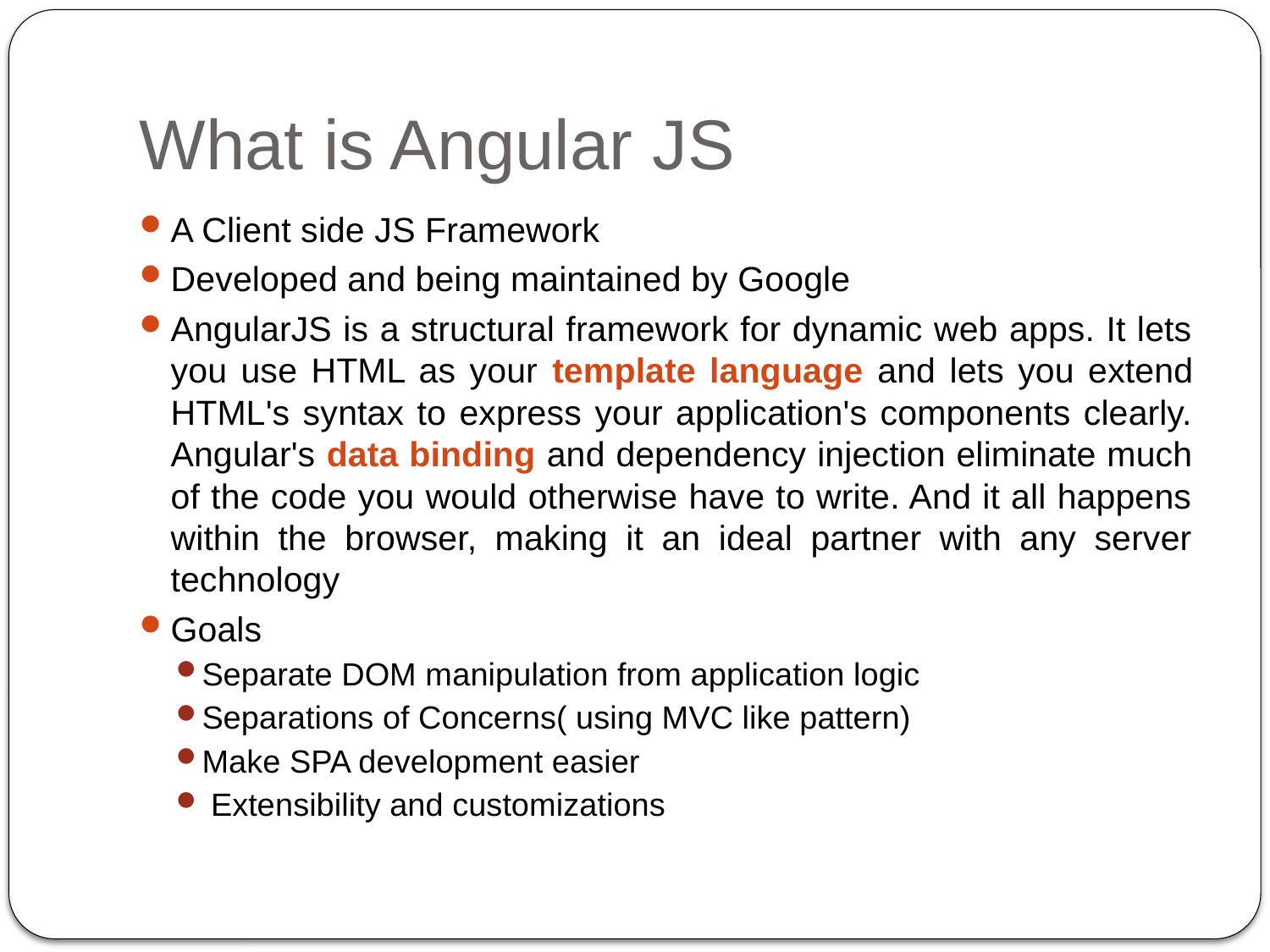

# What is Angular JS
A Client side JS Framework
Developed and being maintained by Google
AngularJS is a structural framework for dynamic web apps. It lets you use HTML as your template language and lets you extend HTML's syntax to express your application's components clearly. Angular's data binding and dependency injection eliminate much of the code you would otherwise have to write. And it all happens within the browser, making it an ideal partner with any server technology
Goals
Separate DOM manipulation from application logic
Separations of Concerns( using MVC like pattern)
Make SPA development easier
 Extensibility and customizations